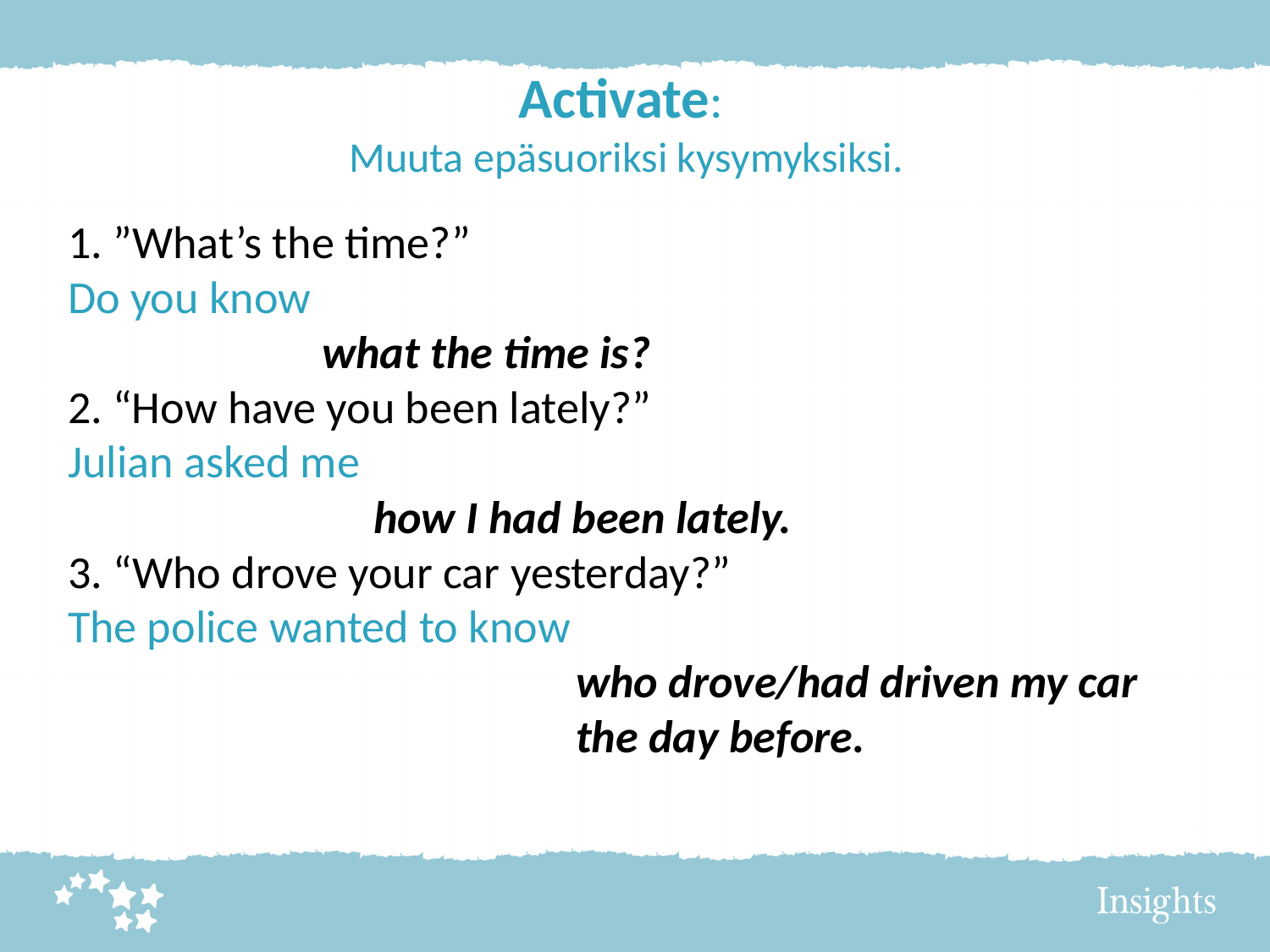

# Activate: Muuta epäsuoriksi kysymyksiksi.
1. ”What’s the time?”
Do you know
		what the time is?
2. “How have you been lately?”
Julian asked me
		     how I had been lately.
3. “Who drove your car yesterday?”
The police wanted to know
				who drove/had driven my car 				the day before.